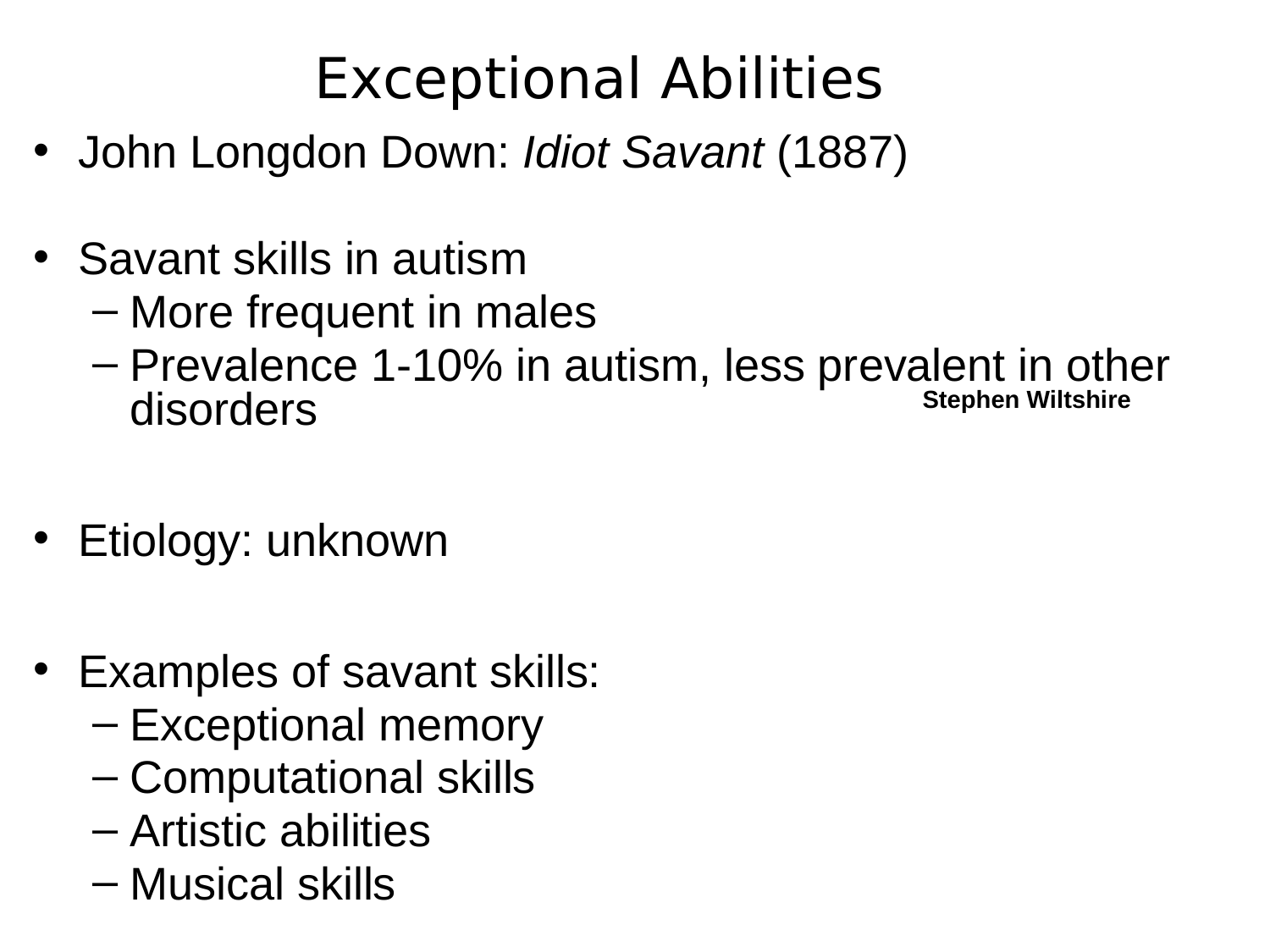

Exceptional Abilities
John Longdon Down: Idiot Savant (1887)

Savant skills in autism
More frequent in males
Prevalence 1-10% in autism, less prevalent in other disorders

Etiology: unknown

Examples of savant skills:
Exceptional memory
Computational skills
Artistic abilities
Musical skills

Stephen Wiltshire